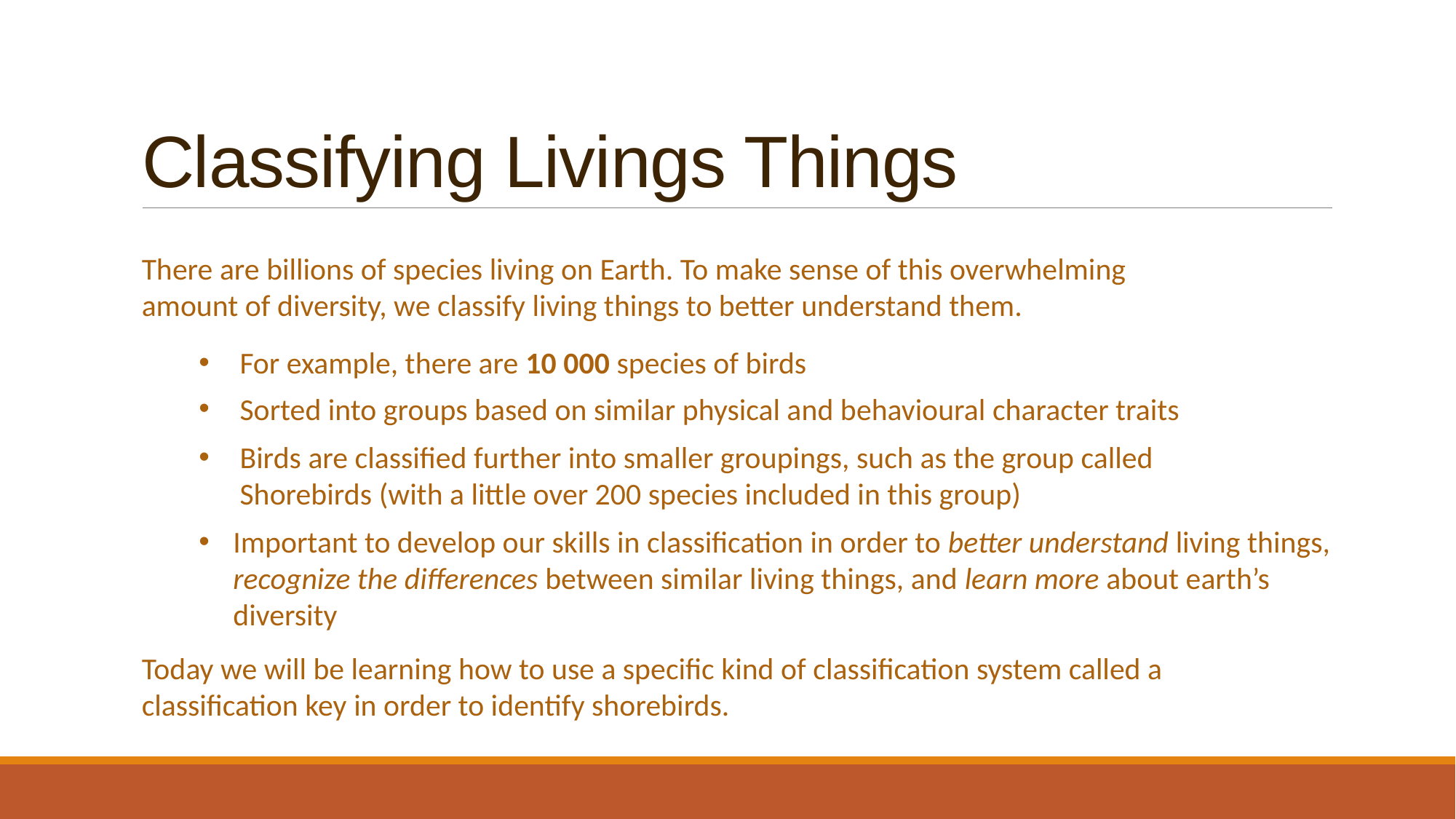

# Classifying Livings Things
There are billions of species living on Earth. To make sense of this overwhelming amount of diversity, we classify living things to better understand them.
For example, there are 10 000 species of birds

Sorted into groups based on similar physical and behavioural character traits
Birds are classified further into smaller groupings, such as the group called Shorebirds (with a little over 200 species included in this group)
Important to develop our skills in classification in order to better understand living things, recognize the differences between similar living things, and learn more about earth’s diversity

Today we will be learning how to use a specific kind of classification system called a classification key in order to identify shorebirds.